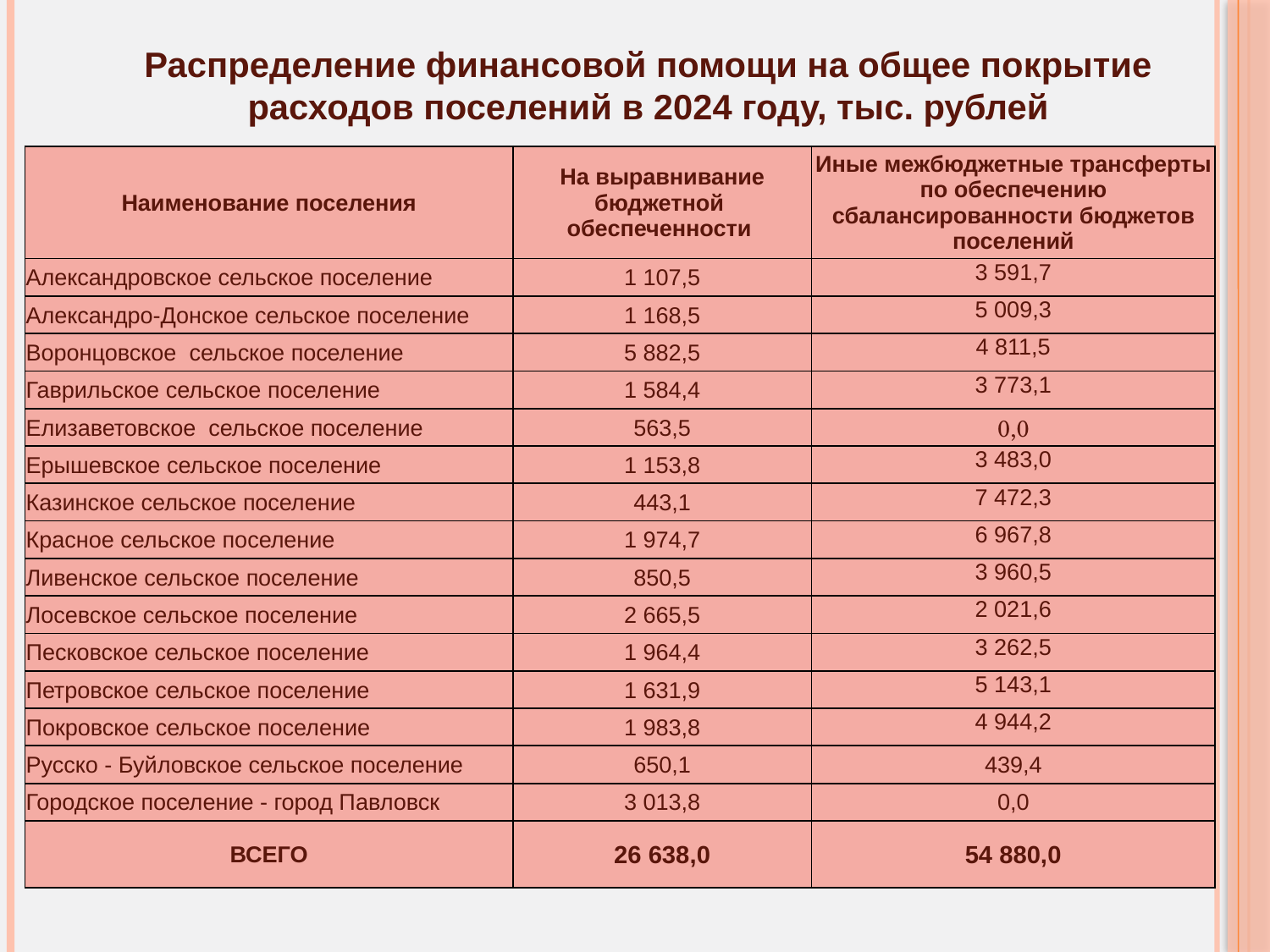

Распределение финансовой помощи на общее покрытие расходов поселений в 2024 году, тыс. рублей
| Наименование поселения | На выравнивание бюджетной обеспеченности | Иные межбюджетные трансферты по обеспечению сбалансированности бюджетов поселений |
| --- | --- | --- |
| Александровское сельское поселение | 1 107,5 | 3 591,7 |
| Александро-Донское сельское поселение | 1 168,5 | 5 009,3 |
| Воронцовское сельское поселение | 5 882,5 | 4 811,5 |
| Гаврильское сельское поселение | 1 584,4 | 3 773,1 |
| Елизаветовское сельское поселение | 563,5 | 0,0 |
| Ерышевское сельское поселение | 1 153,8 | 3 483,0 |
| Казинское сельское поселение | 443,1 | 7 472,3 |
| Красное сельское поселение | 1 974,7 | 6 967,8 |
| Ливенское сельское поселение | 850,5 | 3 960,5 |
| Лосевское сельское поселение | 2 665,5 | 2 021,6 |
| Песковское сельское поселение | 1 964,4 | 3 262,5 |
| Петровское сельское поселение | 1 631,9 | 5 143,1 |
| Покровское сельское поселение | 1 983,8 | 4 944,2 |
| Русско - Буйловское сельское поселение | 650,1 | 439,4 |
| Городское поселение - город Павловск | 3 013,8 | 0,0 |
| ВСЕГО | 26 638,0 | 54 880,0 |